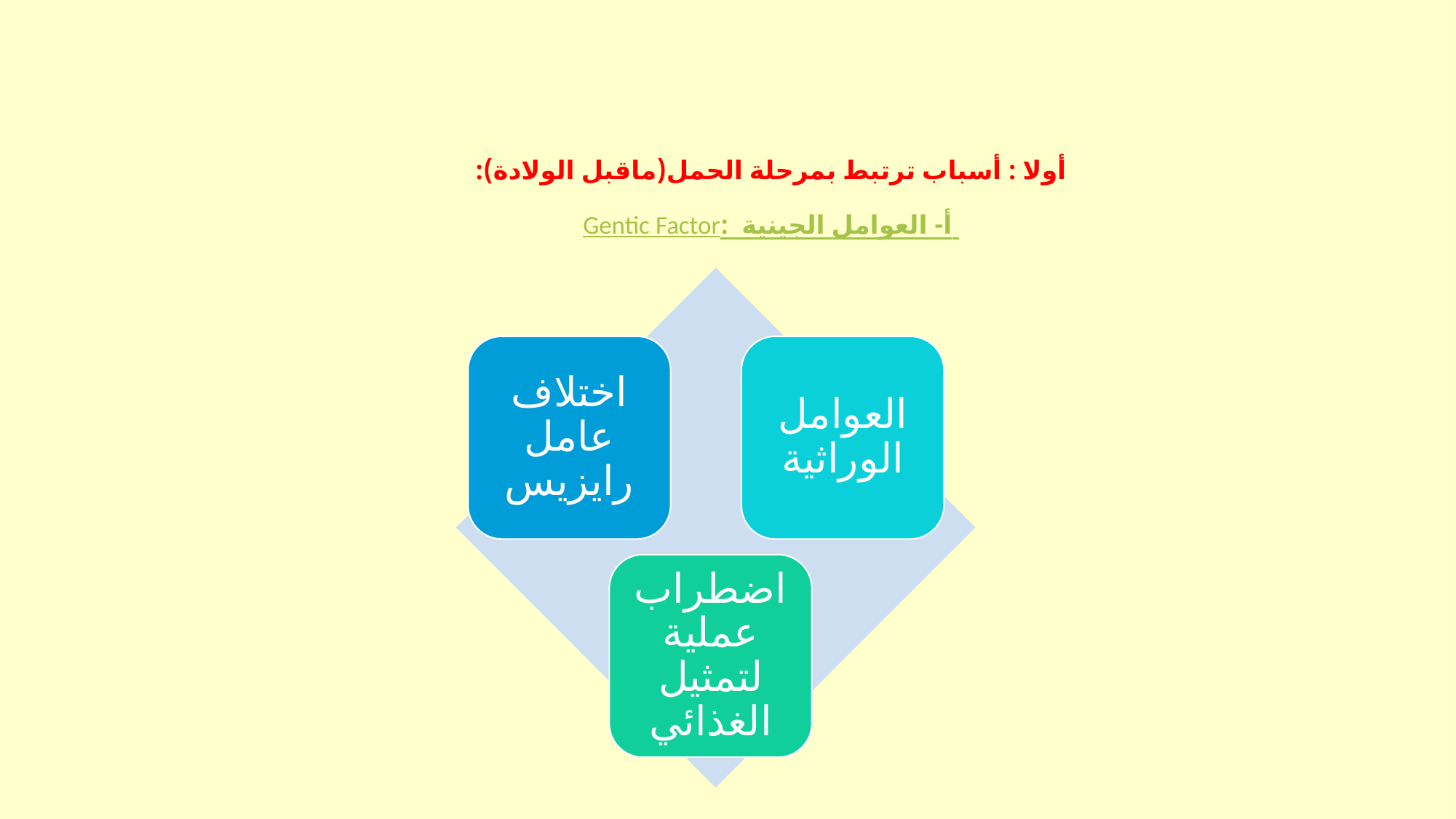

# أولا : أسباب ترتبط بمرحلة الحمل(ماقبل الولادة): أ- العوامل الجينية  :Gentic Factor

اختلاف عامل رايزيس
العوامل الوراثية

اضطراب عملية لتمثيل الغذائي